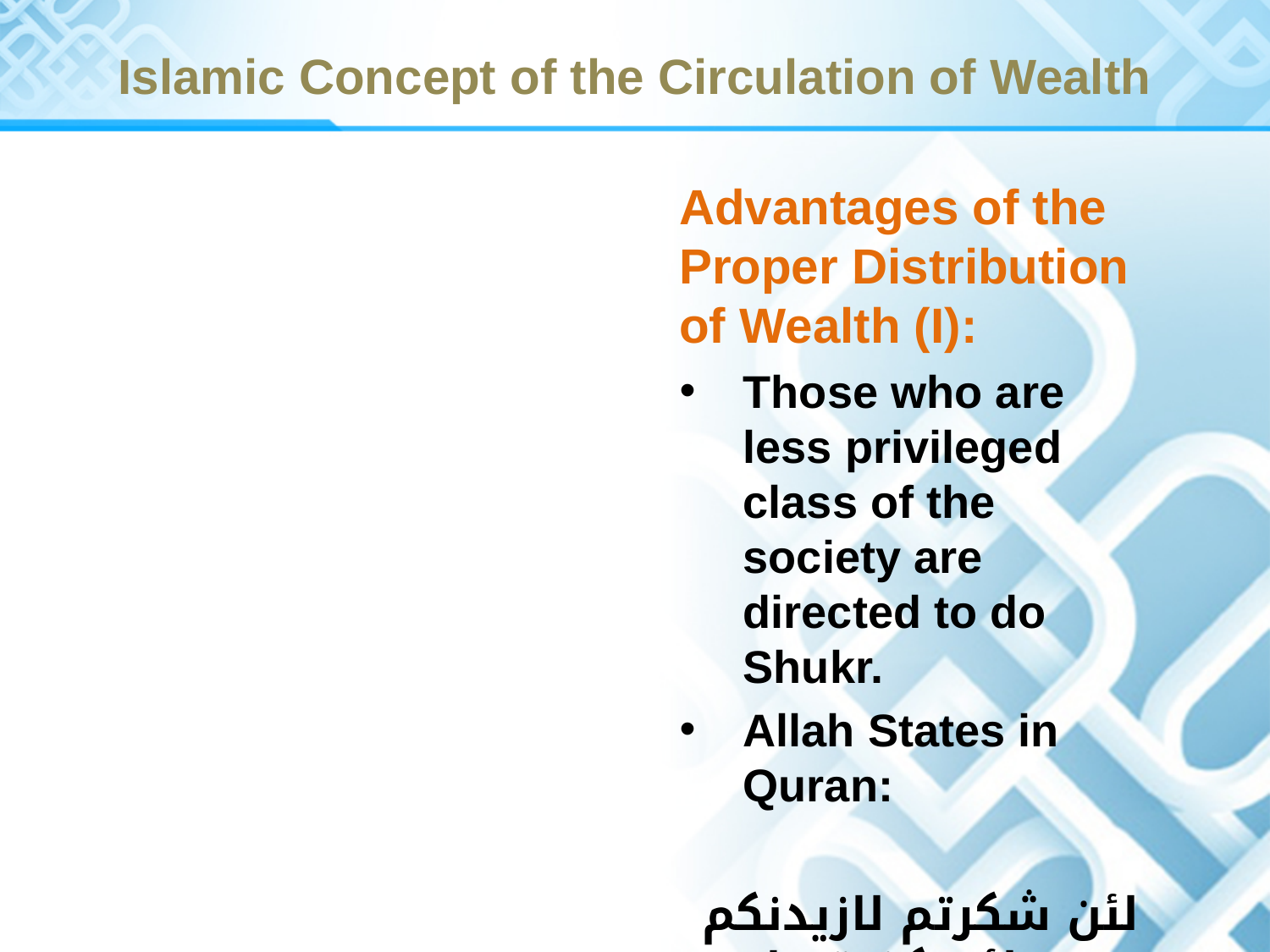

# Islamic Concept of the Circulation of Wealth
Advantages of the Proper Distribution of Wealth (I):
Those who are less privileged class of the society are directed to do Shukr.
Allah States in Quran:

لئن شکرتم لازیدنکم ولئن کفرتم ان عذابی لشدید